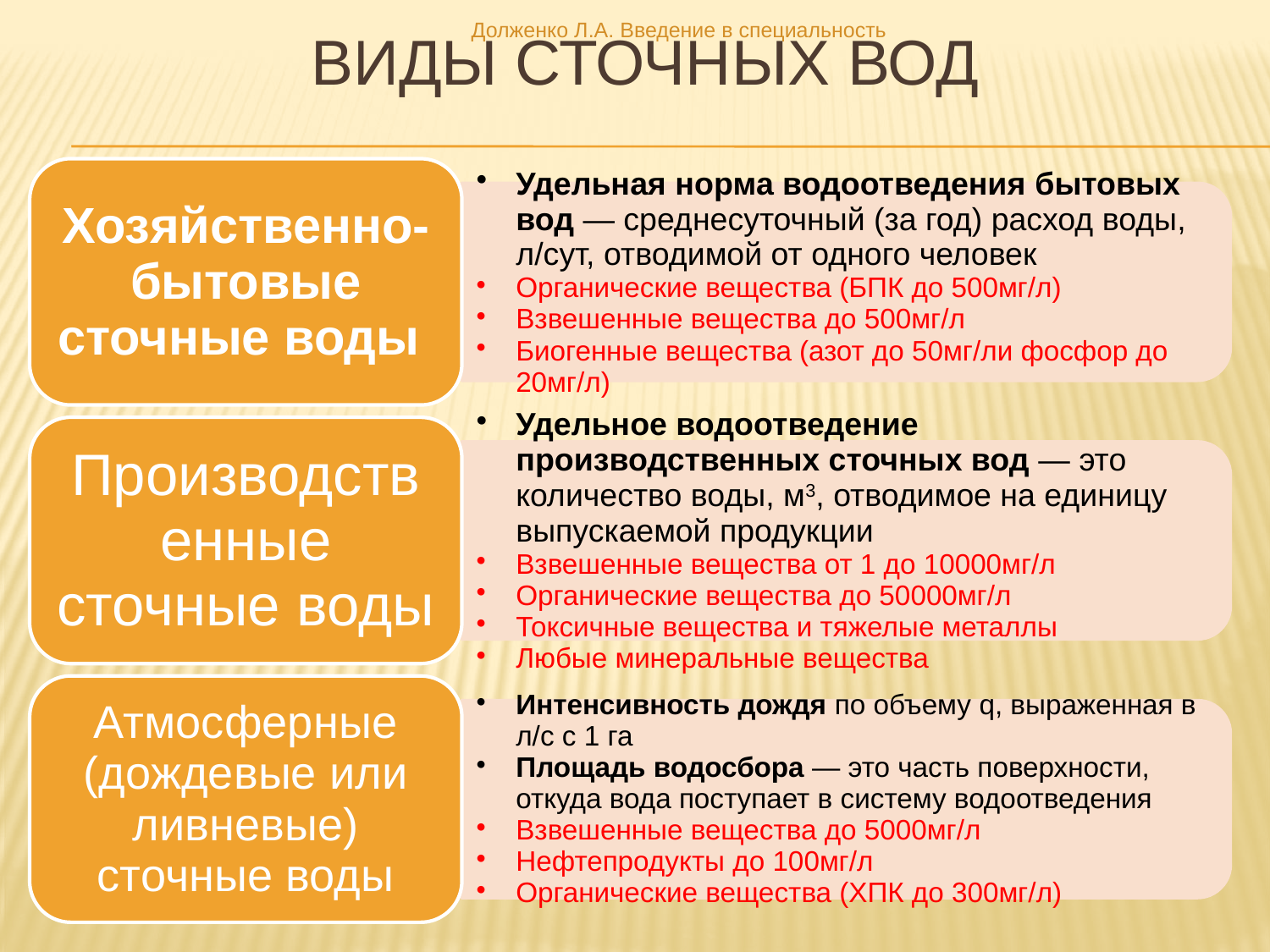

# Виды сточных вод
Долженко Л.А. Введение в специальность
Хозяйственно-бытовые сточные воды
Удельная норма водоотведения бытовых вод — среднесуточный (за год) расход воды, л/сут, отводимой от одного человек
Производственные сточные воды
Удельное водоотведение производственных сточных вод — это количество воды, м3, отводимое на единицу выпускаемой продукции
Атмосферные (дождевые или ливневые) сточные воды
Интенсивность дождя по объему q, выраженная в л/с с 1 га
Площадь водосбора — это часть поверхности, откуда вода поступает в систему водоотведения
Органические вещества (БПК до 500мг/л)
Взвешенные вещества до 500мг/л
Биогенные вещества (азот до 50мг/ли фосфор до 20мг/л)
Взвешенные вещества от 1 до 10000мг/л
Органические вещества до 50000мг/л
Токсичные вещества и тяжелые металлы
Любые минеральные вещества
Взвешенные вещества до 5000мг/л
Нефтепродукты до 100мг/л
Органические вещества (ХПК до 300мг/л)